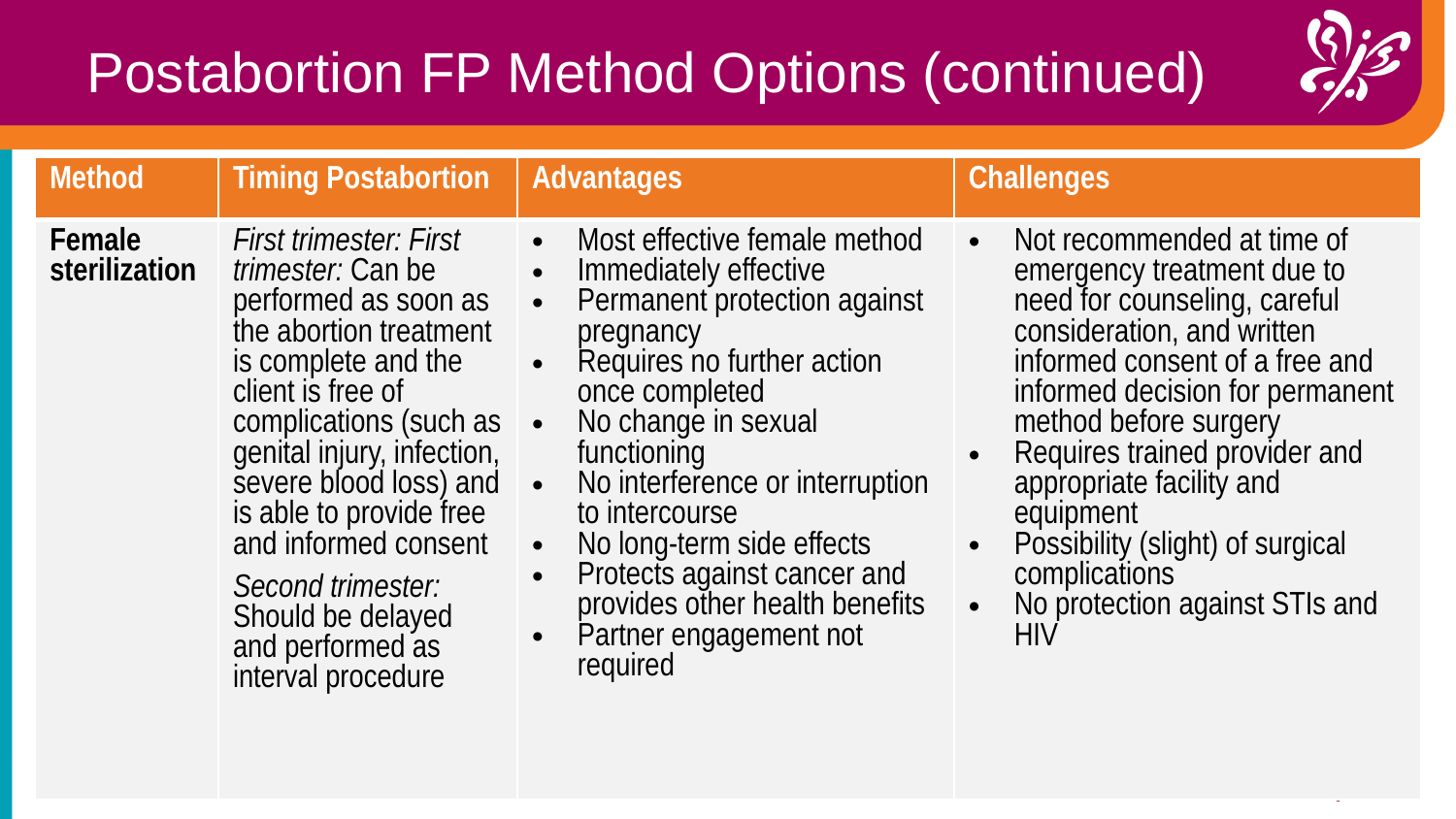

Postabortion FP Method Options (continued)
| Method | Timing Postabortion | Advantages | Challenges |
| --- | --- | --- | --- |
| Female sterilization | First trimester: First trimester: Can be performed as soon as the abortion treatment is complete and the client is free of complications (such as genital injury, infection, severe blood loss) and is able to provide free and informed consent Second trimester: Should be delayed and performed as interval procedure | Most effective female method  Immediately effective  Permanent protection against pregnancy Requires no further action once completed No change in sexual functioning No interference or interruption to intercourse No long-term side effects Protects against cancer and provides other health benefits Partner engagement not required | Not recommended at time of emergency treatment due to need for counseling, careful consideration, and written informed consent of a free and informed decision for permanent method before surgery Requires trained provider and appropriate facility and equipment Possibility (slight) of surgical complications No protection against STIs and HIV |